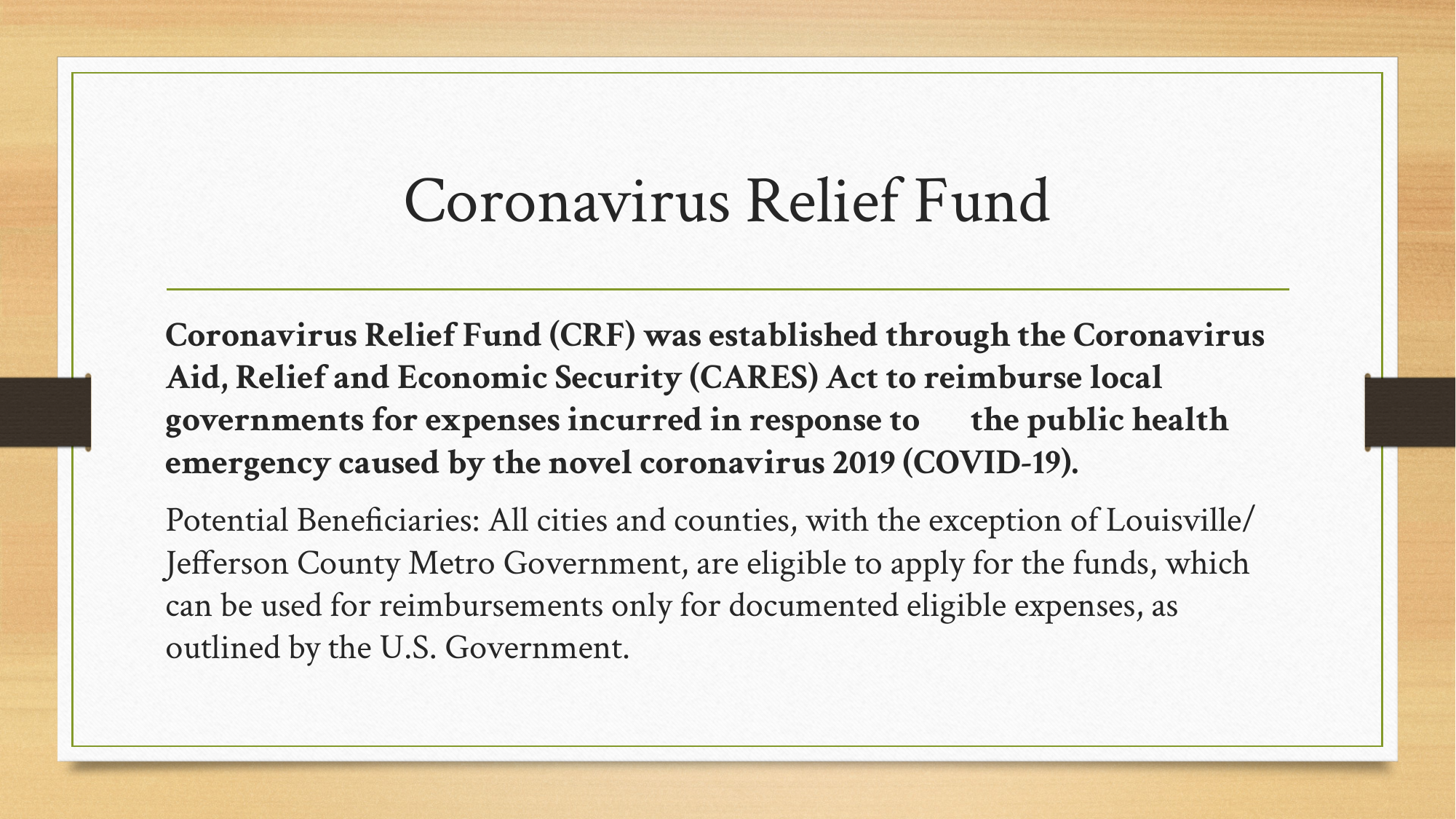

# Coronavirus Relief Fund
Coronavirus Relief Fund (CRF) was established through the Coronavirus Aid, Relief and Economic Security (CARES) Act to reimburse local governments for expenses incurred in response to       the public health emergency caused by the novel coronavirus 2019 (COVID-19).
Potential Beneficiaries: All cities and counties, with the exception of Louisville/ Jefferson County Metro Government, are eligible to apply for the funds, which can be used for reimbursements only for documented eligible expenses, as outlined by the U.S. Government.